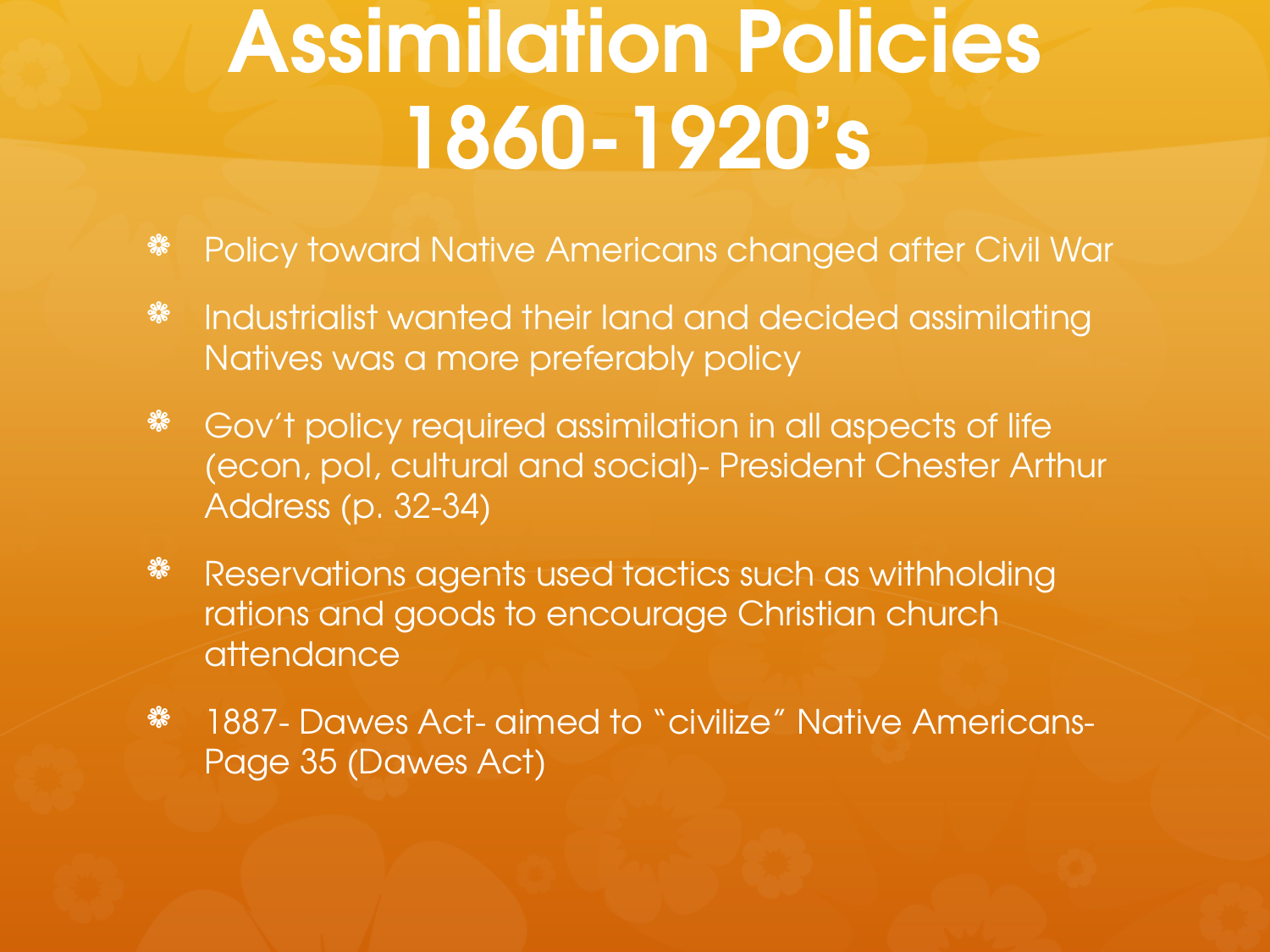

# Assimilation Policies 1860-1920’s
Policy toward Native Americans changed after Civil War
Industrialist wanted their land and decided assimilating Natives was a more preferably policy
Gov’t policy required assimilation in all aspects of life (econ, pol, cultural and social)- President Chester Arthur Address (p. 32-34)
Reservations agents used tactics such as withholding rations and goods to encourage Christian church attendance
1887- Dawes Act- aimed to “civilize” Native Americans- Page 35 (Dawes Act)